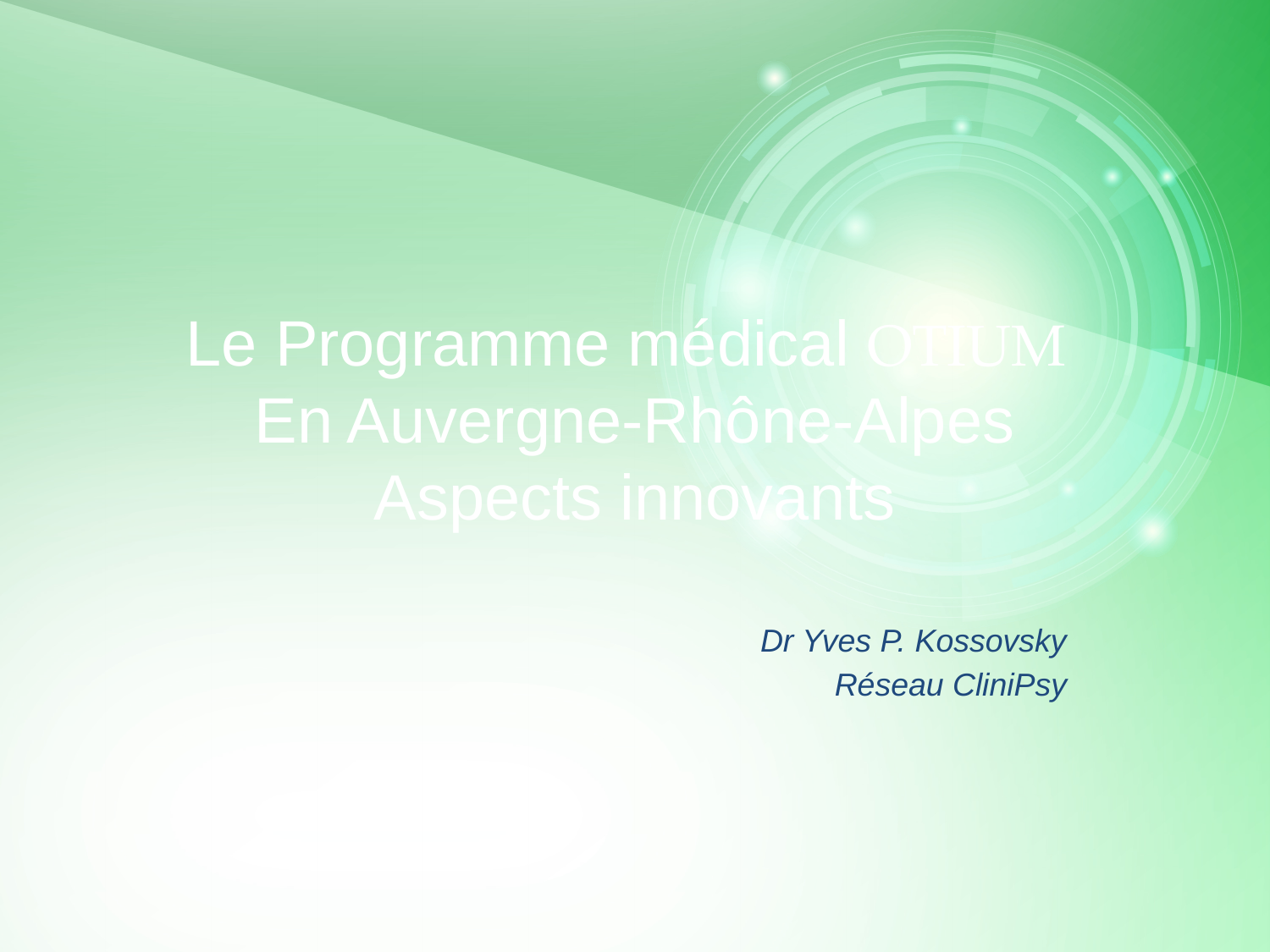

# Le Programme médical OTIUM En Auvergne-Rhône-Alpes Aspects innovants

Dr Yves P. Kossovsky
Réseau CliniPsy